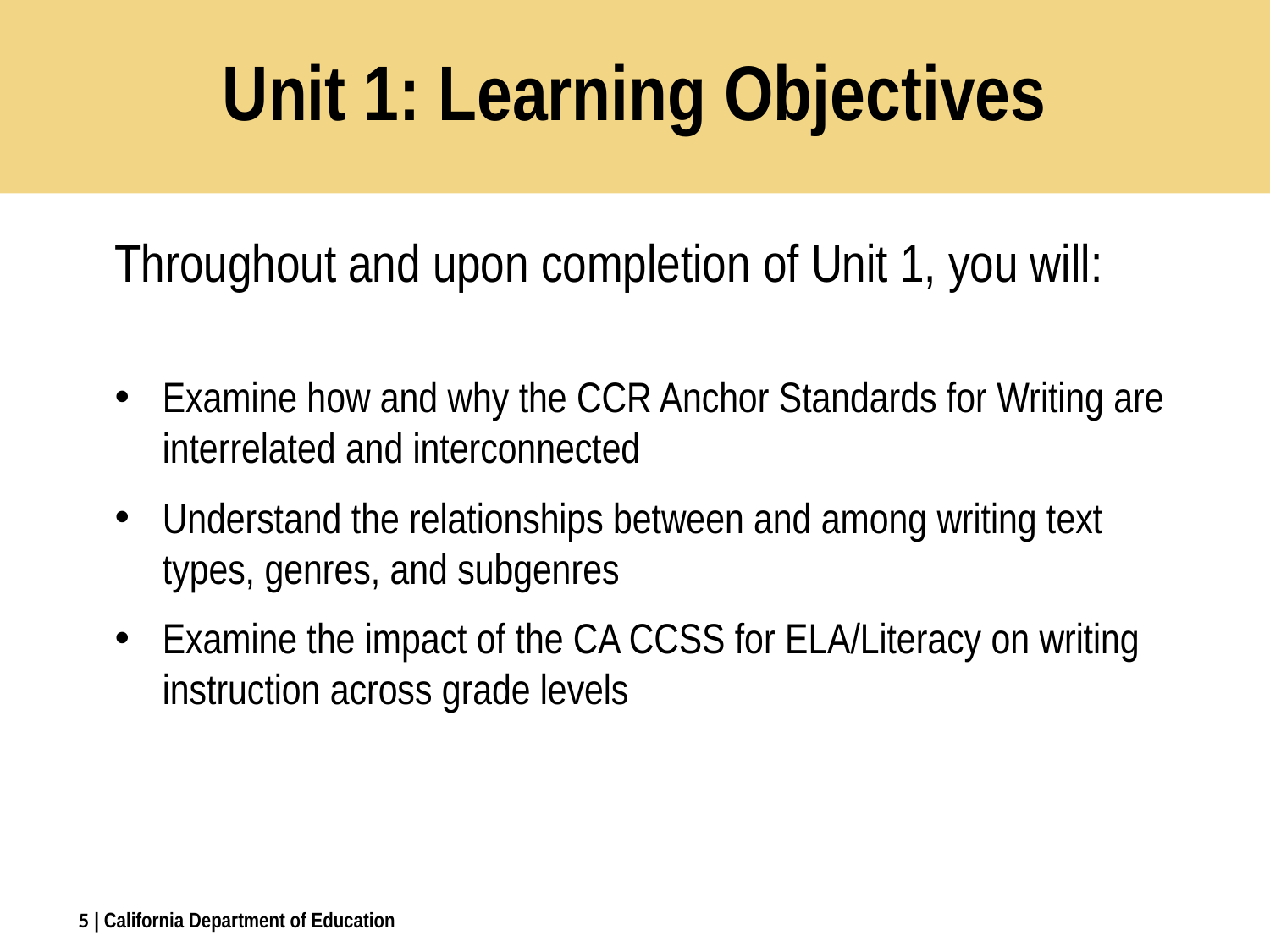

# Unit 1: Learning Objectives
Throughout and upon completion of Unit 1, you will:

Examine how and why the CCR Anchor Standards for Writing are interrelated and interconnected
Understand the relationships between and among writing text types, genres, and subgenres
Examine the impact of the CA CCSS for ELA/Literacy on writing
instruction across grade levels
5
| California Department of Education